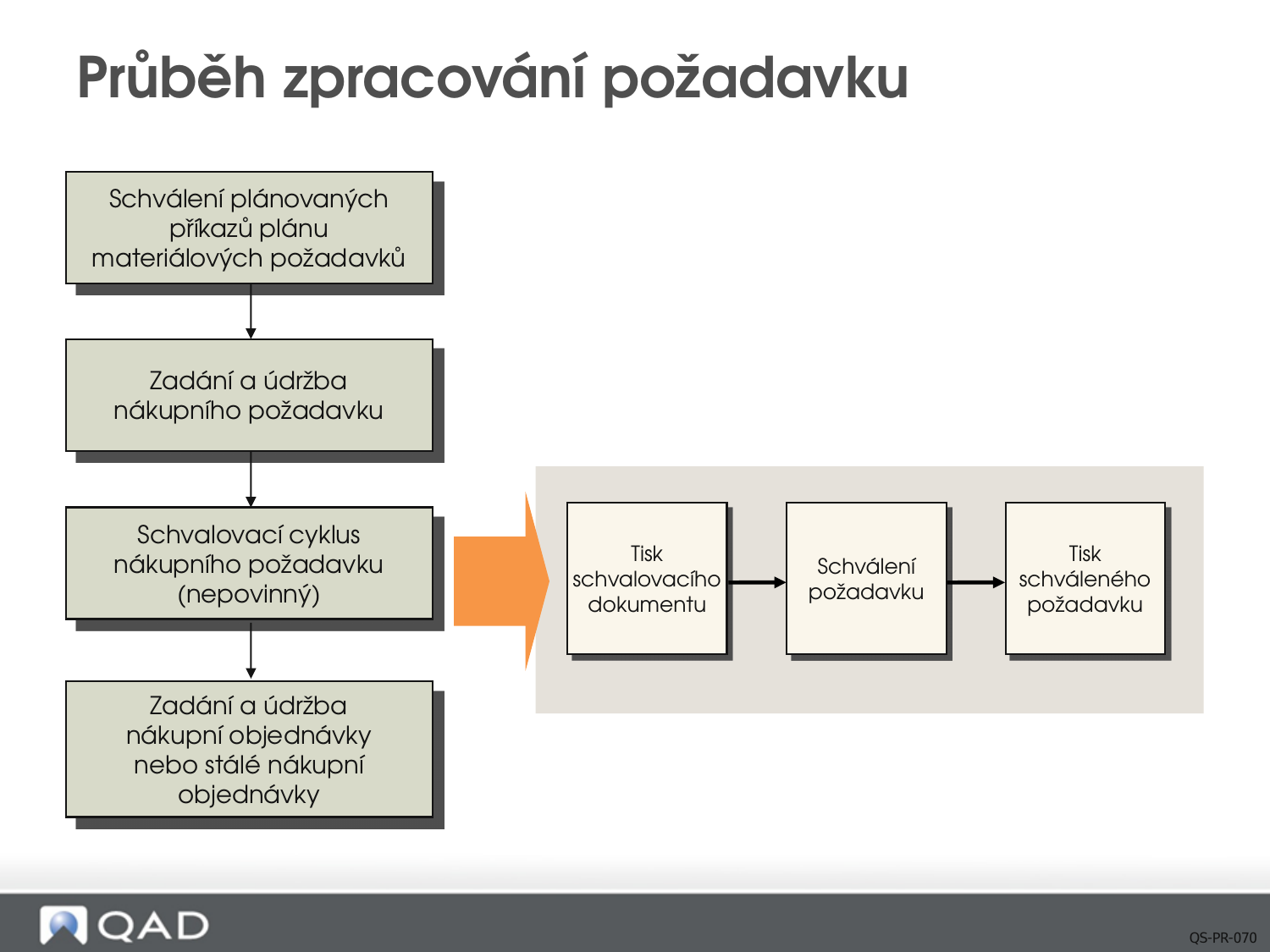

# Průběh zpracování požadavku
Schválení plánovaných
příkazů plánu materiálových požadavků

Zadání a údržba
nákupního požadavku

Schvalovací cyklus
nákupního požadavku (nepovinný)

Zadání a údržba
nákupní objednávky nebo stálé nákupní objednávky

Tisk
schvalovacího
dokumentu
Schválení
požadavku
Tisk
schváleného
požadavku

QS-PR-070